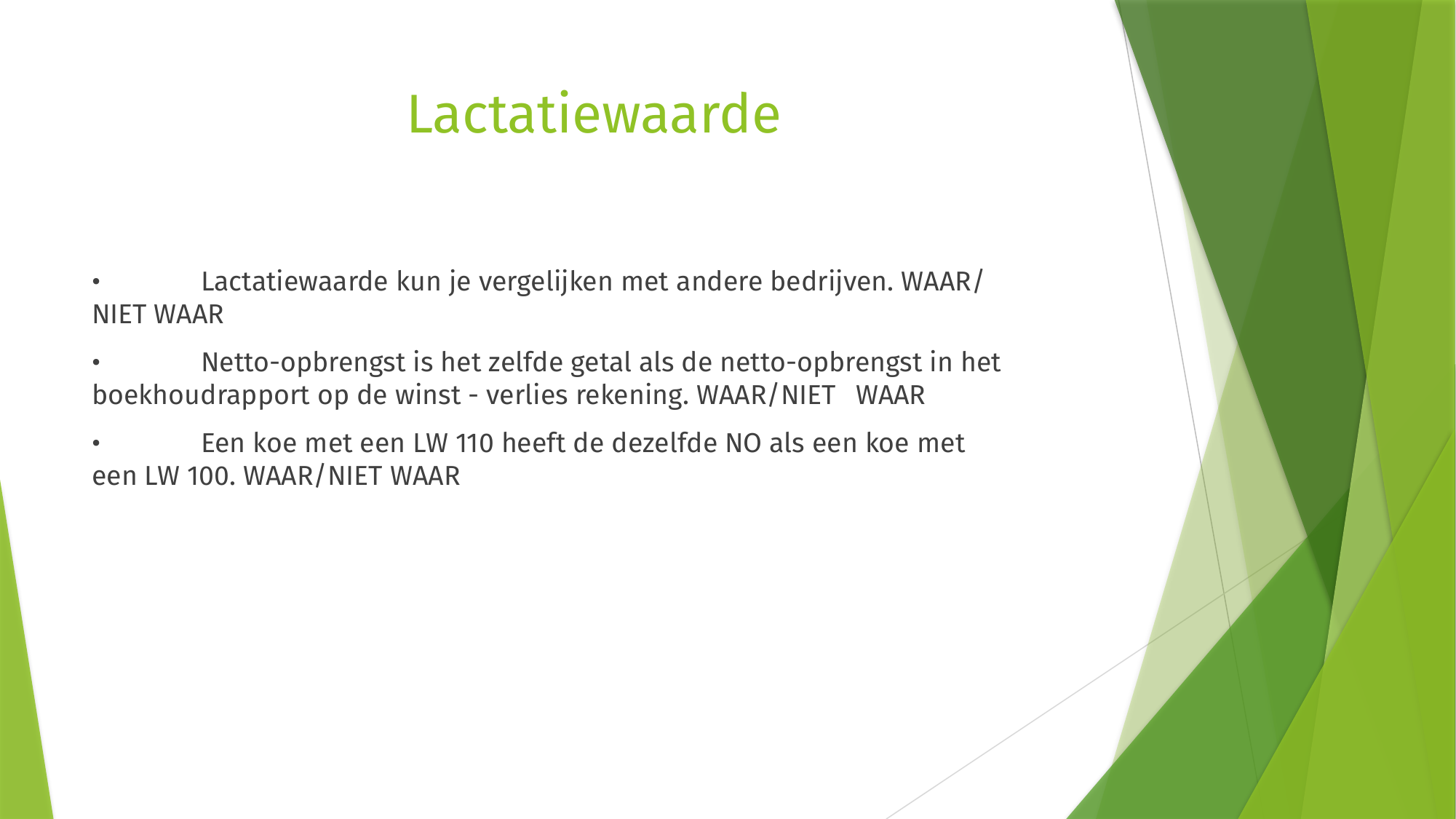

# Lactatiewaarde
•	Lactatiewaarde kun je vergelijken met andere bedrijven. WAAR/ 	NIET WAAR
•	Netto-opbrengst is het zelfde getal als de netto-opbrengst in het 	boekhoudrapport op de winst - verlies rekening. WAAR/NIET 	WAAR
•	Een koe met een LW 110 heeft de dezelfde NO als een koe met 	een LW 100. WAAR/NIET WAAR